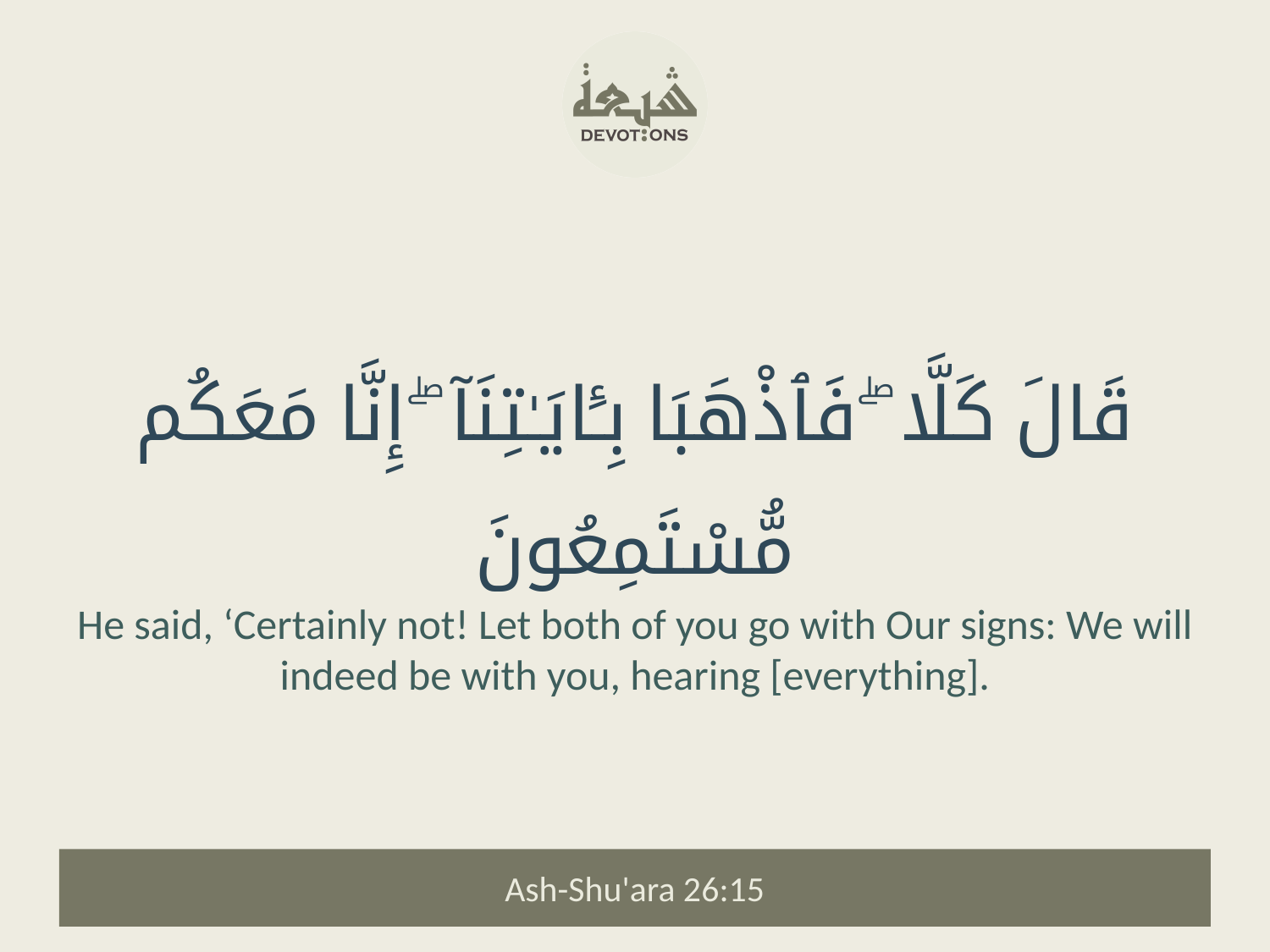

قَالَ كَلَّا ۖ فَٱذْهَبَا بِـَٔايَـٰتِنَآ ۖ إِنَّا مَعَكُم مُّسْتَمِعُونَ
He said, ‘Certainly not! Let both of you go with Our signs: We will indeed be with you, hearing [everything].
Ash-Shu'ara 26:15